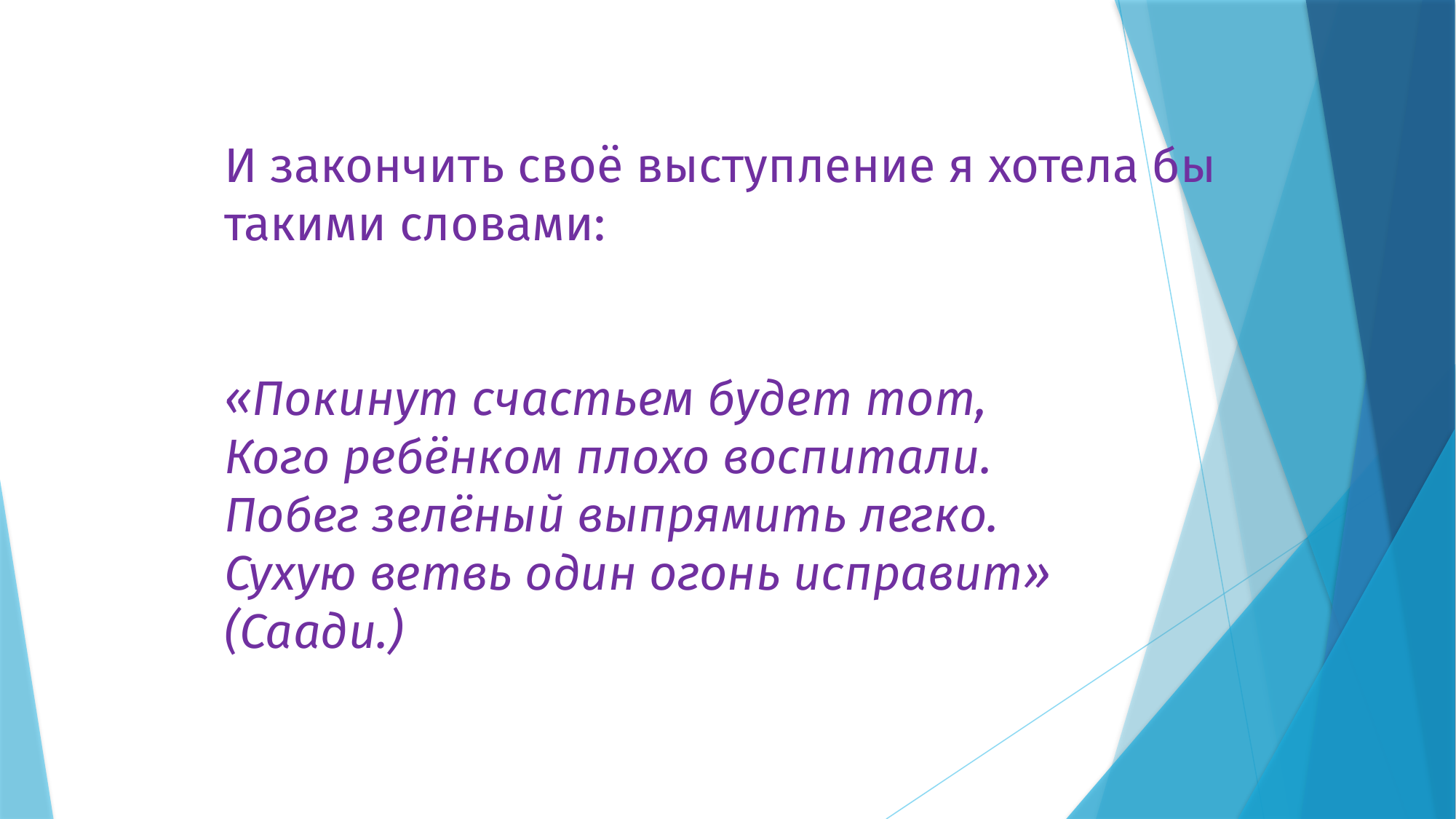

И закончить своё выступление я хотела бы такими словами:

«Покинут счастьем будет тот,
Кого ребёнком плохо воспитали.
Побег зелёный выпрямить легко.
Сухую ветвь один огонь исправит»
(Саади.)